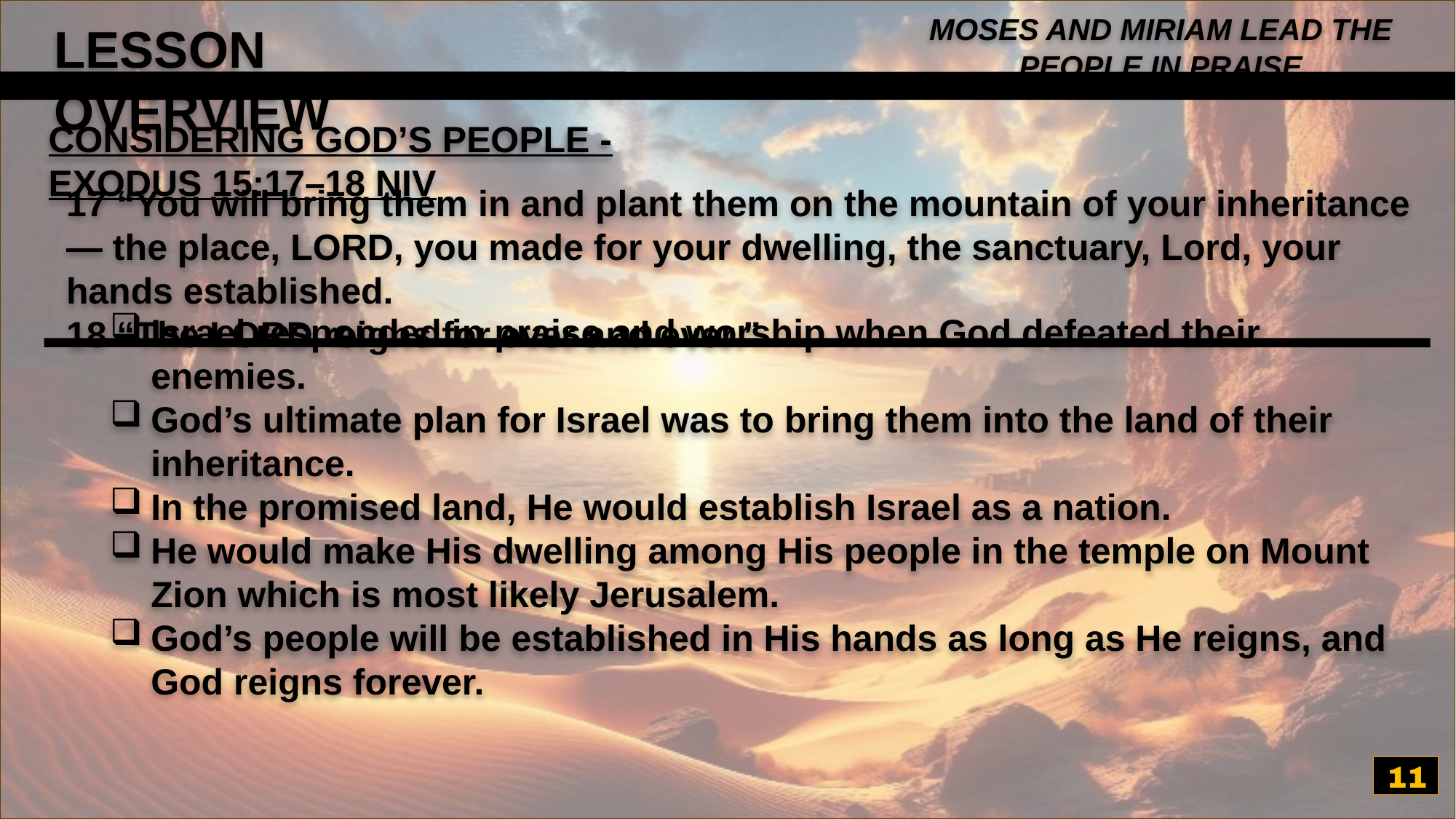

LESSON OVERVIEW
Moses and Miriam Lead the People in Praise

Considering God’s People - Exodus 15:17–18 NIV
17 “You will bring them in and plant them on the mountain of your inheritance— the place, LORD, you made for your dwelling, the sanctuary, Lord, your hands established.
18 “The LORD reigns for ever and ever.”

Israel responded in praise and worship when God defeated their enemies.
God’s ultimate plan for Israel was to bring them into the land of their inheritance.
In the promised land, He would establish Israel as a nation.
He would make His dwelling among His people in the temple on Mount Zion which is most likely Jerusalem.
God’s people will be established in His hands as long as He reigns, and God reigns forever.
11